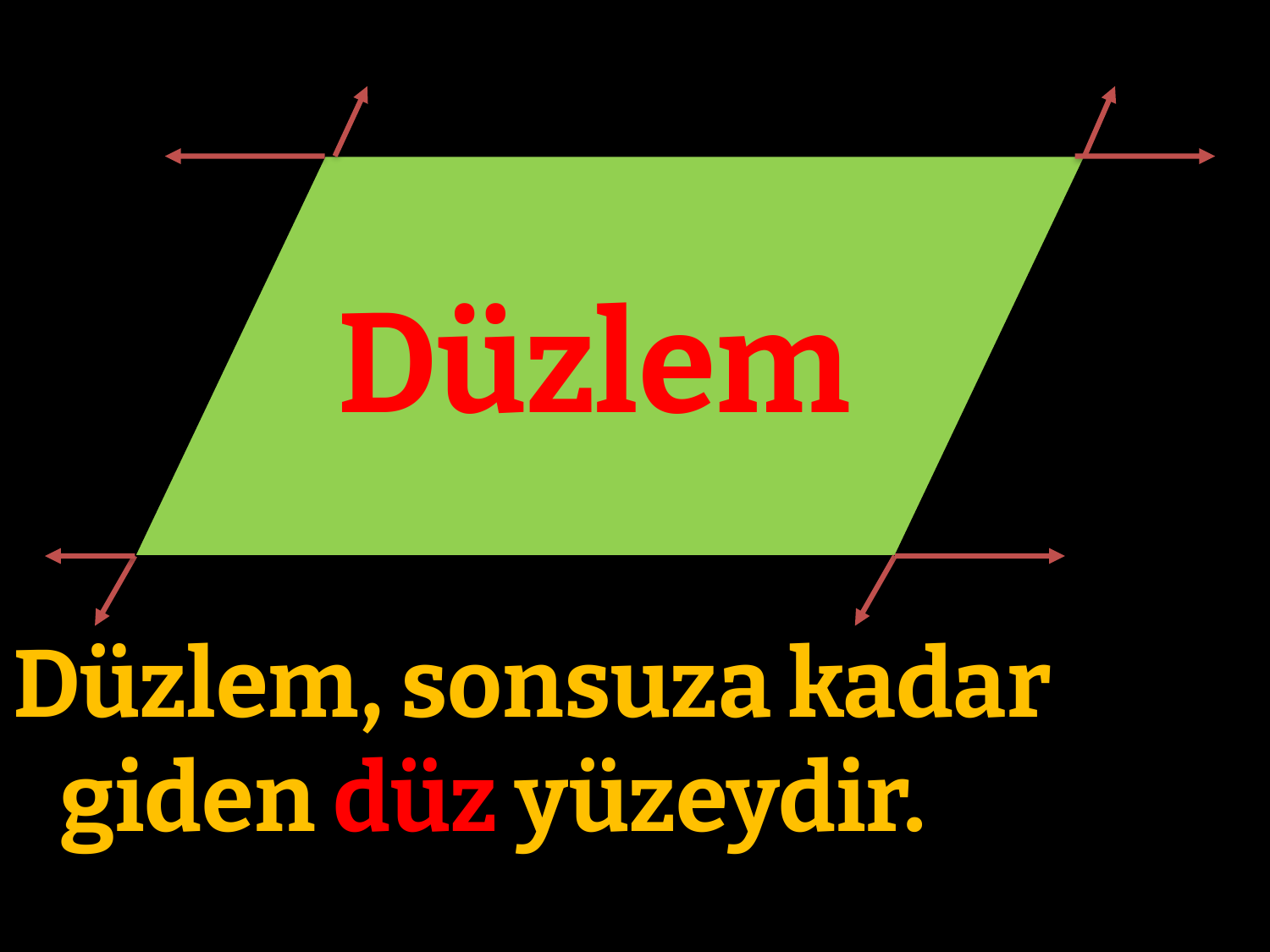

Düzlem

#

Düzlem, sonsuza kadar giden düz yüzeydir.